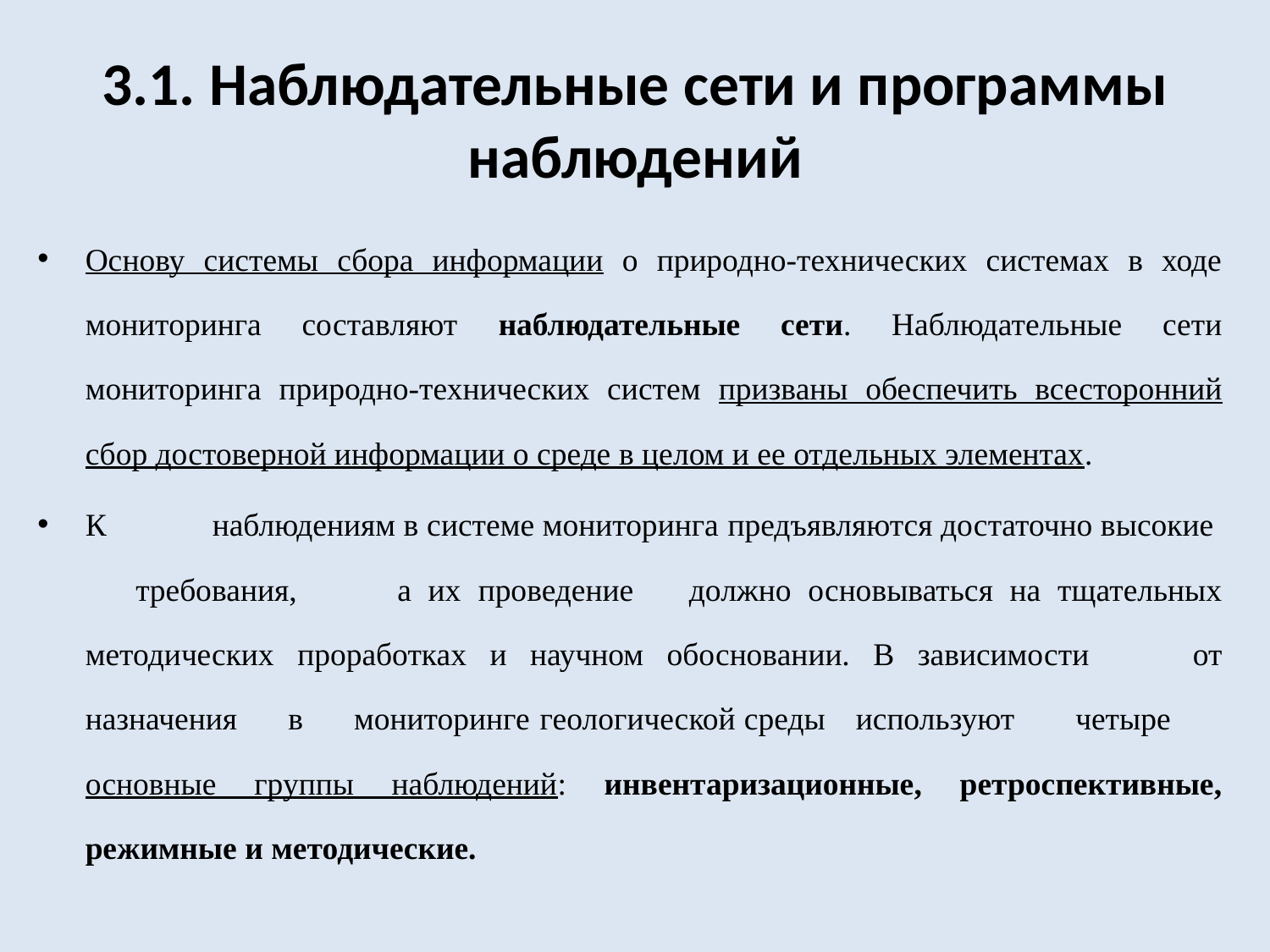

# 3.1. Наблюдательные сети и программы наблюдений
Основу системы сбора информации о природно-технических системах в ходе мониторинга составляют наблюдательные сети. Наблюдательные сети мониторинга природно-технических систем призваны обеспечить всесторонний сбор достоверной информации о среде в целом и ее отдельных элементах.
К	наблюдениям в системе мониторинга предъявляются достаточно высокие     требования,      а их проведение	должно основываться на тщательных методических проработках и научном обосновании. В зависимости	от назначения     в     мониторинге геологической	среды   используют      четыре      основные группы наблюдений: инвентаризационные, ретроспективные, режимные и методические.